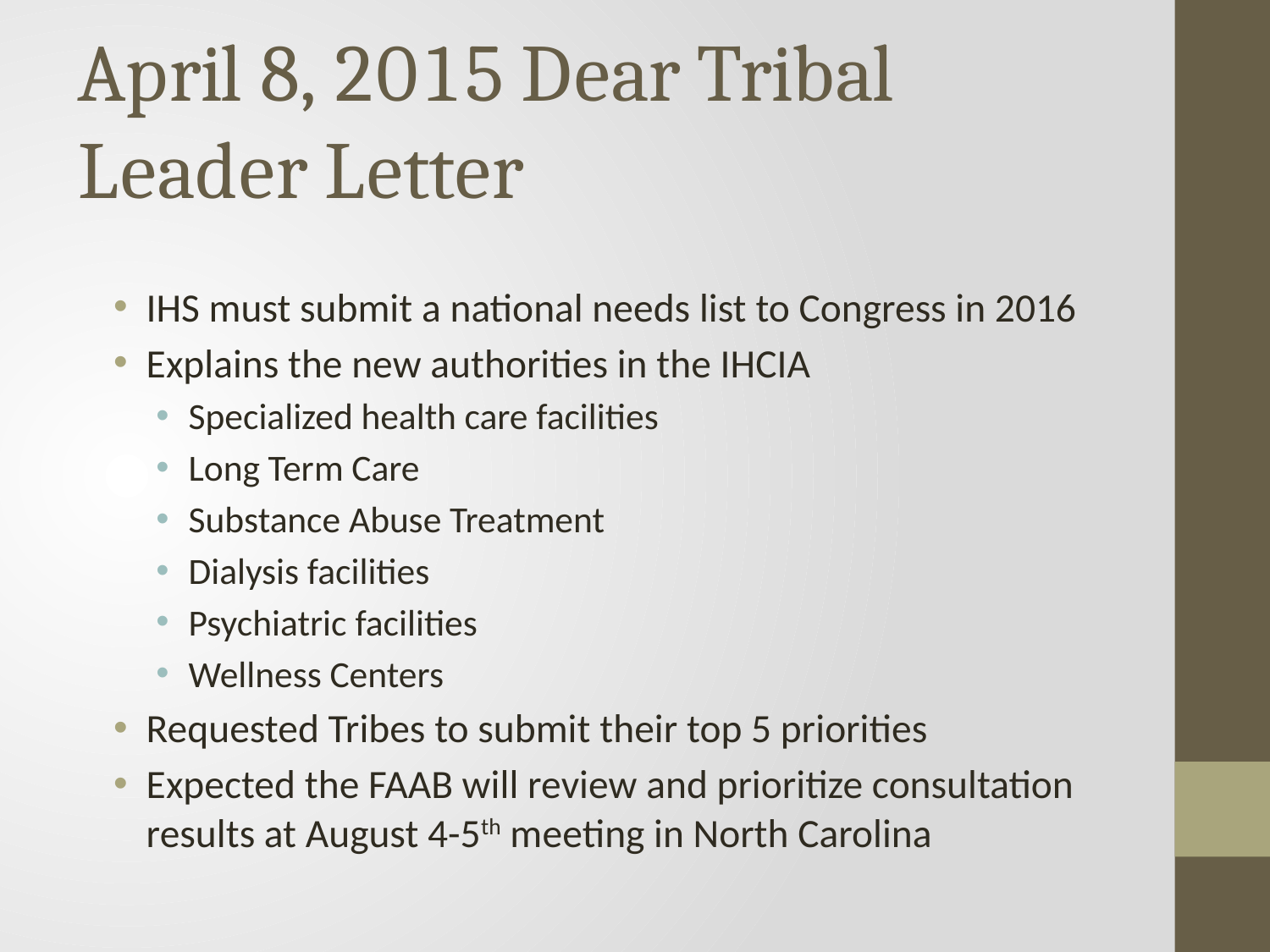

# April 8, 2015 Dear Tribal Leader Letter
IHS must submit a national needs list to Congress in 2016
Explains the new authorities in the IHCIA
Specialized health care facilities
Long Term Care
Substance Abuse Treatment
Dialysis facilities
Psychiatric facilities
Wellness Centers
Requested Tribes to submit their top 5 priorities
Expected the FAAB will review and prioritize consultation results at August 4-5th meeting in North Carolina